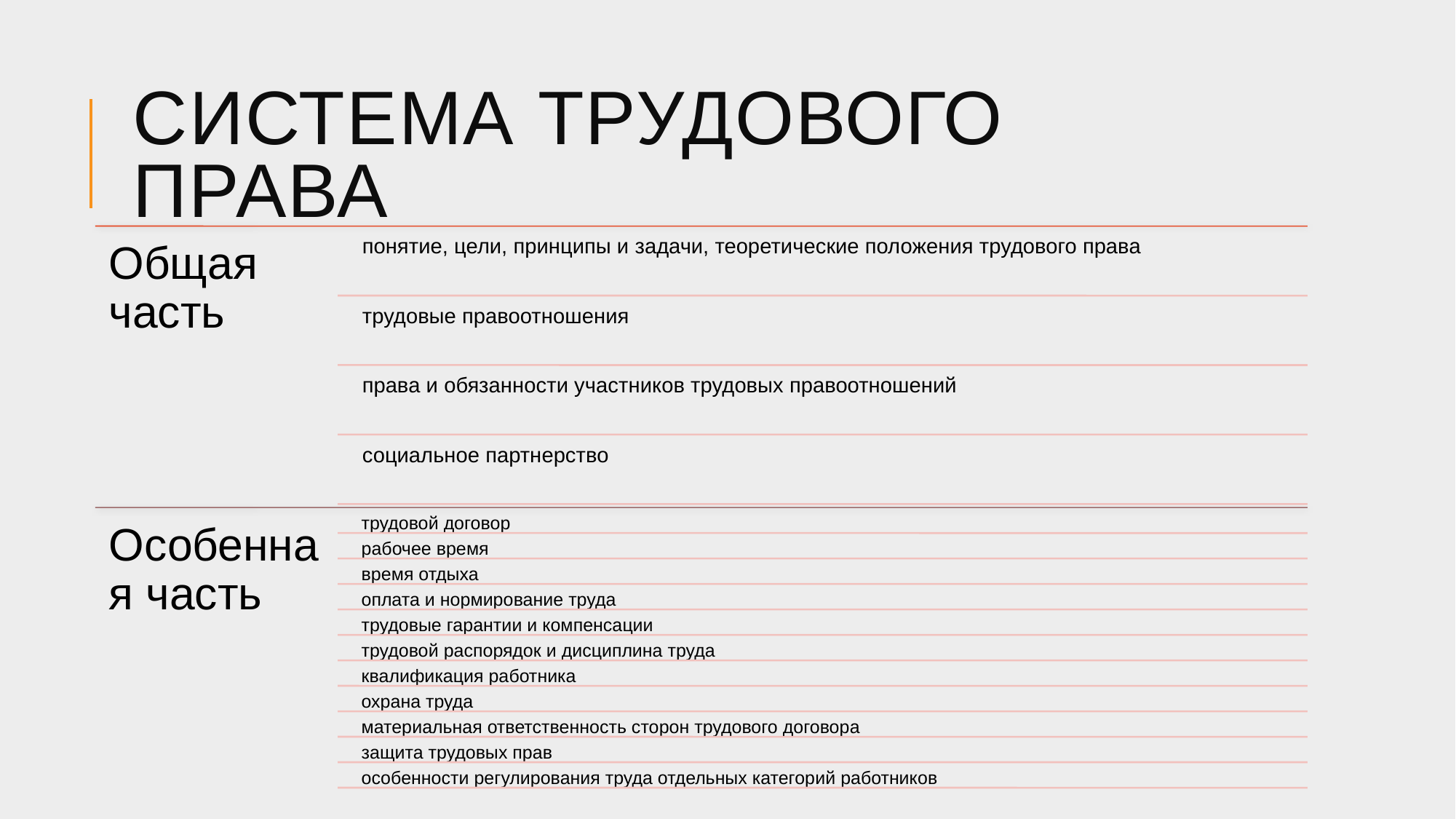

# Система трудового права
Общая часть
понятие, цели, принципы и задачи, теоретические положения трудового права
трудовые правоотношения
права и обязанности участников трудовых правоотношений
социальное партнерство
Особенная часть
трудовой договор
рабочее время
время отдыха
оплата и нормирование труда
трудовые гарантии и компенсации
трудовой распорядок и дисциплина труда
квалификация работника
охрана труда
материальная ответственность сторон трудового договора
защита трудовых прав
особенности регулирования труда отдельных категорий работников